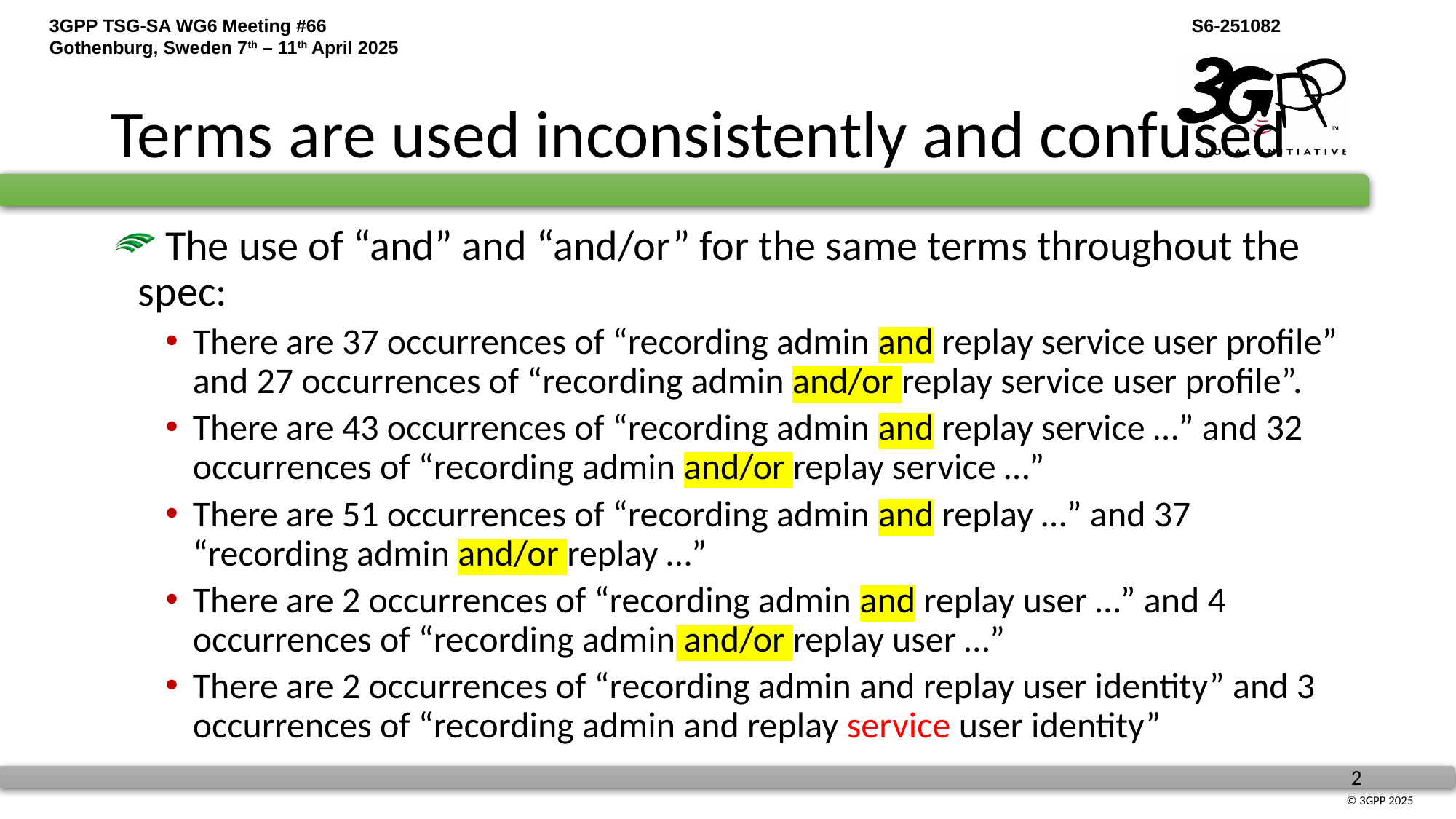

# Terms are used inconsistently and confused
 The use of “and” and “and/or” for the same terms throughout the spec:
There are 37 occurrences of “recording admin and replay service user profile” and 27 occurrences of “recording admin and/or replay service user profile”.
There are 43 occurrences of “recording admin and replay service …” and 32 occurrences of “recording admin and/or replay service …”
There are 51 occurrences of “recording admin and replay …” and 37 “recording admin and/or replay …”
There are 2 occurrences of “recording admin and replay user …” and 4 occurrences of “recording admin and/or replay user …”
There are 2 occurrences of “recording admin and replay user identity” and 3 occurrences of “recording admin and replay service user identity”